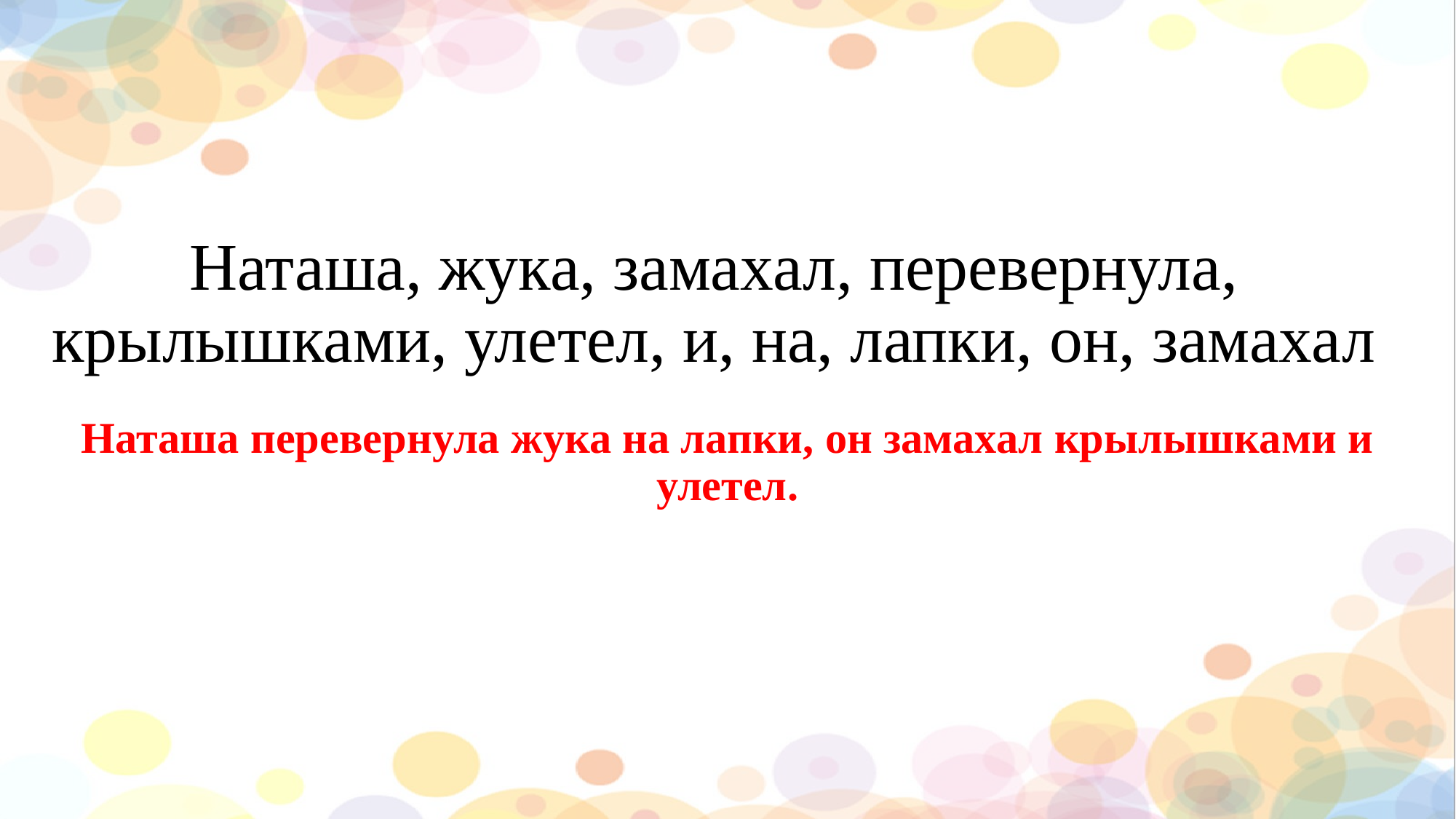

# Наташа, жука, замахал, перевернула, крылышками, улетел, и, на, лапки, он, замахал
Наташа перевернула жука на лапки, он замахал крылышками и улетел.